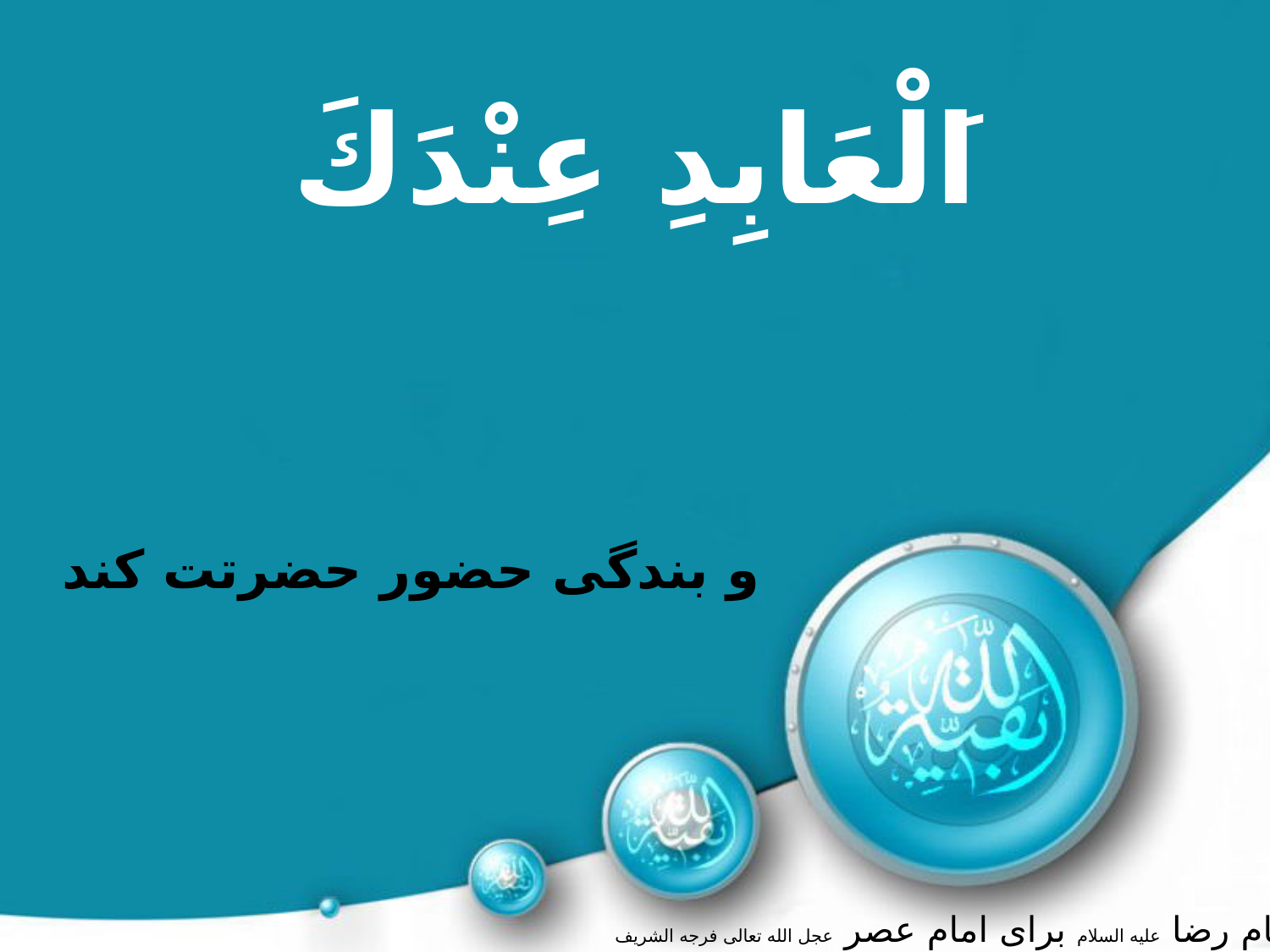

اَلْعَابِدِ عِنْدَكَ‏
و بندگى حضور حضرتت كند